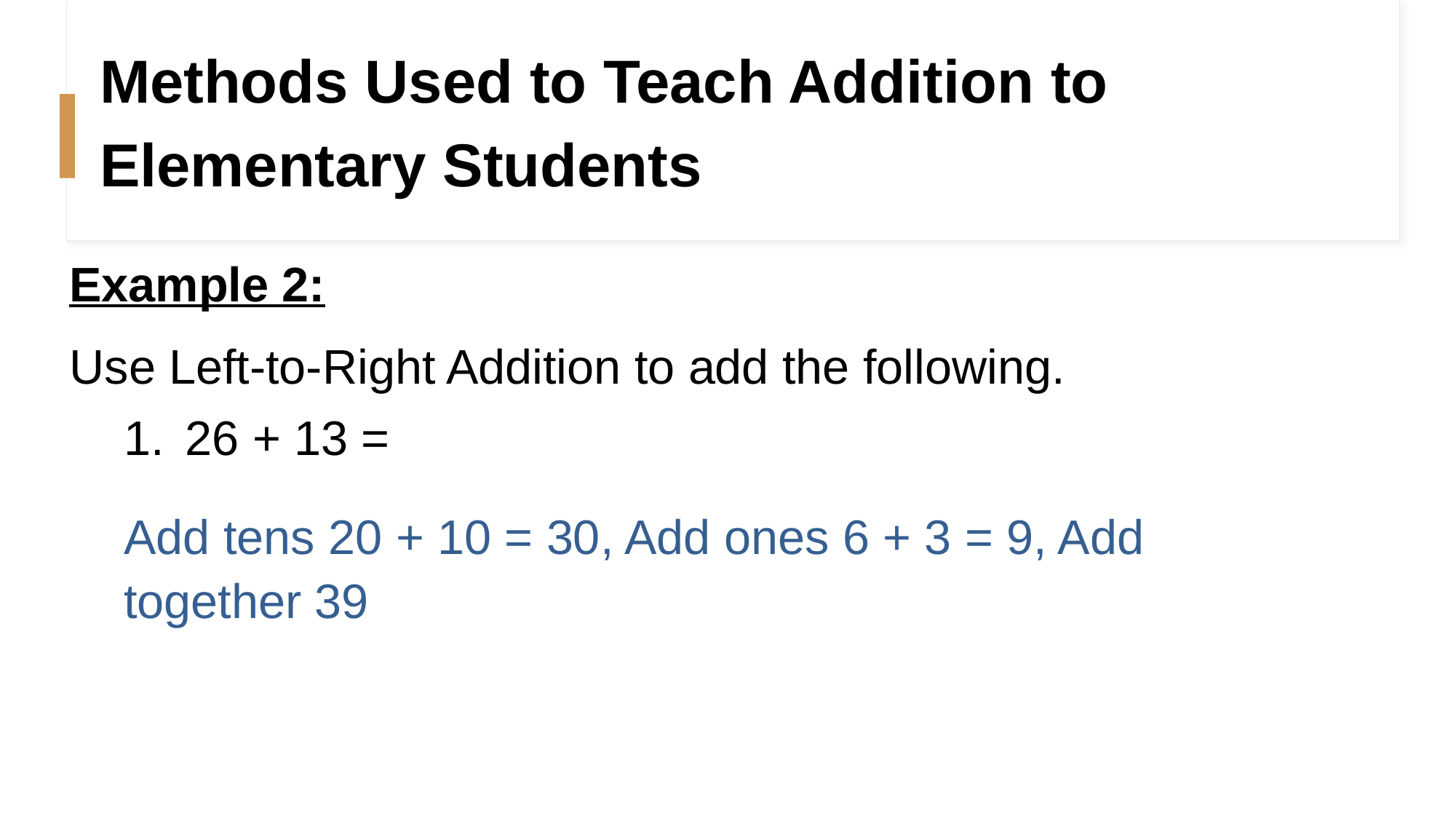

Methods Used to Teach Addition to Elementary Students
#
Example 2:
Use Left-to-Right Addition to add the following.
26 + 13 =
Add tens 20 + 10 = 30, Add ones 6 + 3 = 9, Add together 39